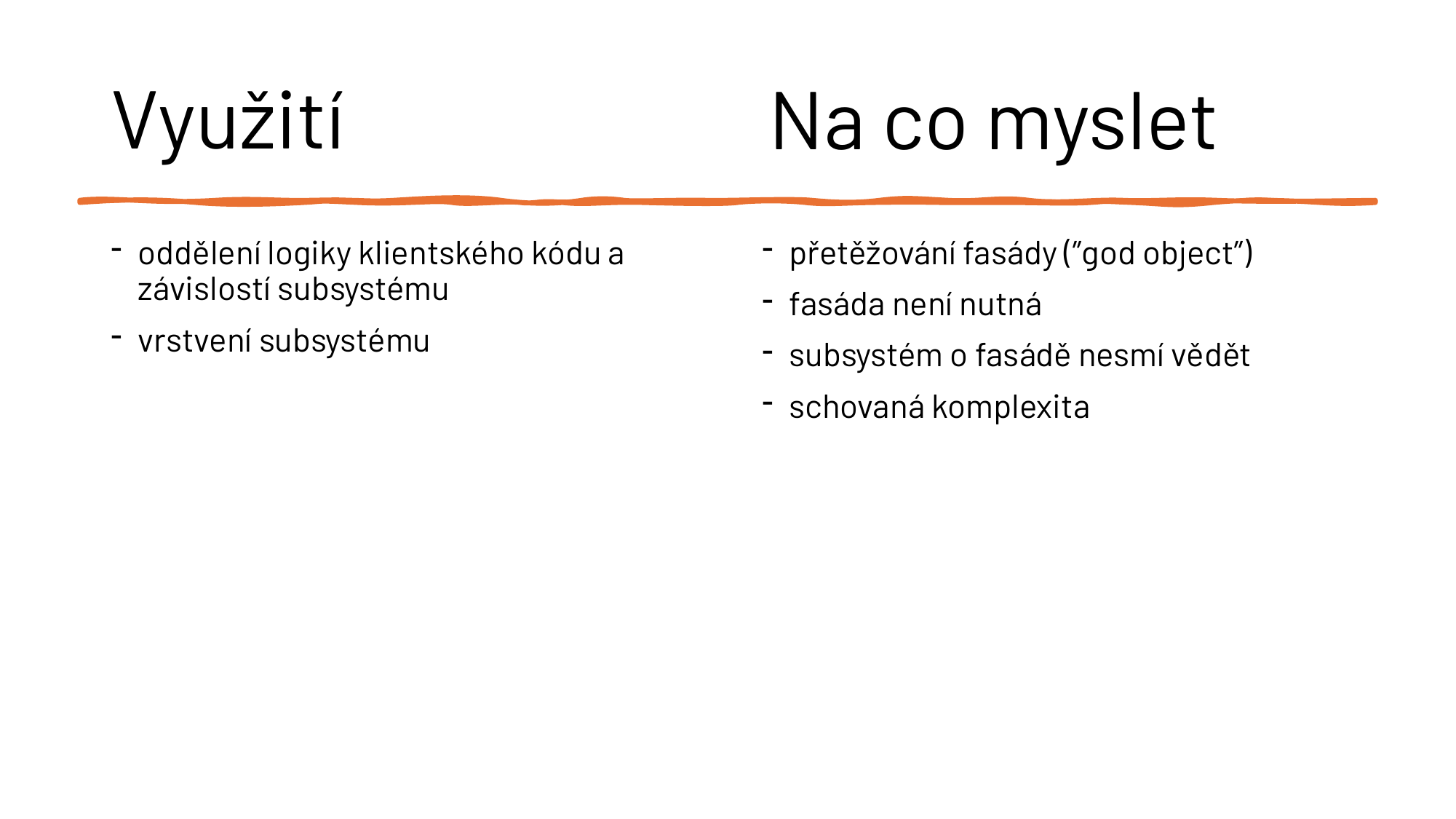

# Využití
Na co myslet

oddělení logiky klientského kódu a závislostí subsystému
vrstvení subsystému

přetěžování fasády (”god object”)
fasáda není nutná
subsystém o fasádě nesmí vědět
schovaná komplexita